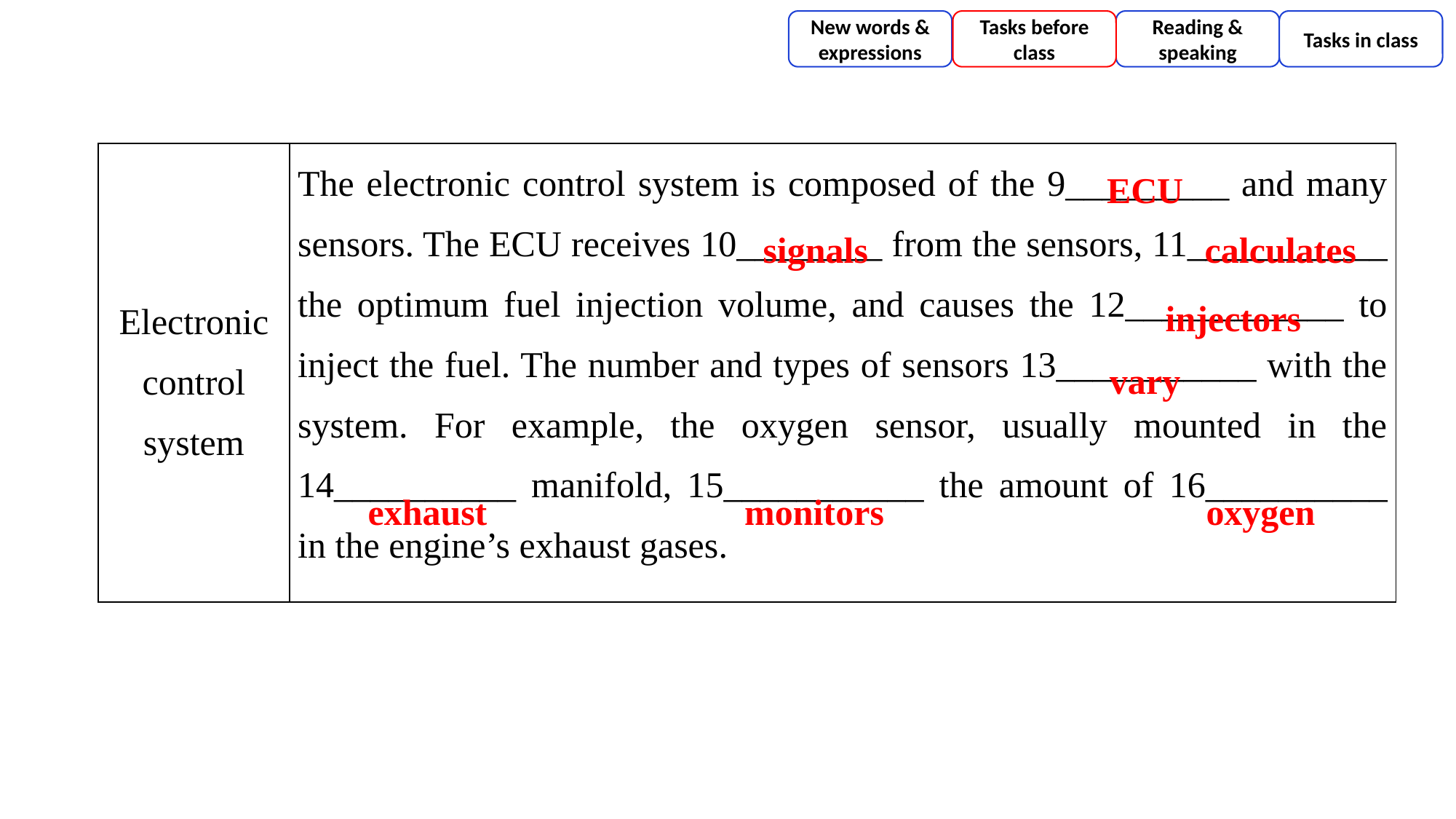

New words & expressions
Tasks before class
Reading & speaking
Tasks in class
| Electronic control system | The electronic control system is composed of the 9\_\_\_\_\_\_\_\_\_ and many sensors. The ECU receives 10\_\_\_\_\_\_\_\_ from the sensors, 11\_\_\_\_\_\_\_\_\_\_\_ the optimum fuel injection volume, and causes the 12\_\_\_\_\_\_\_\_\_\_\_\_ to inject the fuel. The number and types of sensors 13\_\_\_\_\_\_\_\_\_\_\_ with the system. For example, the oxygen sensor, usually mounted in the 14\_\_\_\_\_\_\_\_\_\_ manifold, 15\_\_\_\_\_\_\_\_\_\_\_ the amount of 16\_\_\_\_\_\_\_\_\_\_ in the engine’s exhaust gases. |
| --- | --- |
ECU
signals
calculates
injectors
vary
exhaust
monitors
oxygen